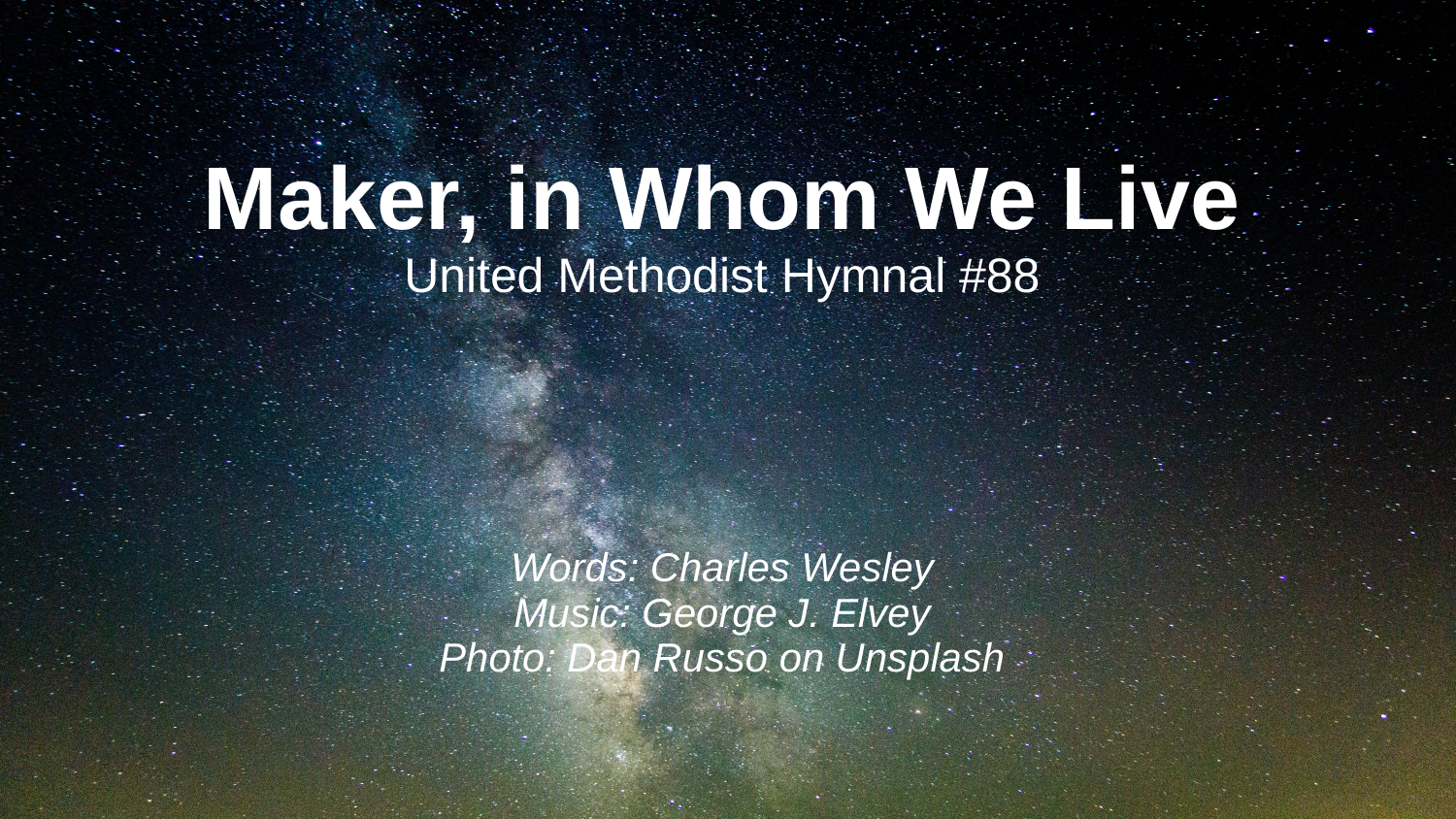

# Maker, in Whom We Live United Methodist Hymnal #88 Words: Charles Wesley Music: George J. Elvey Photo: Dan Russo on Unsplash